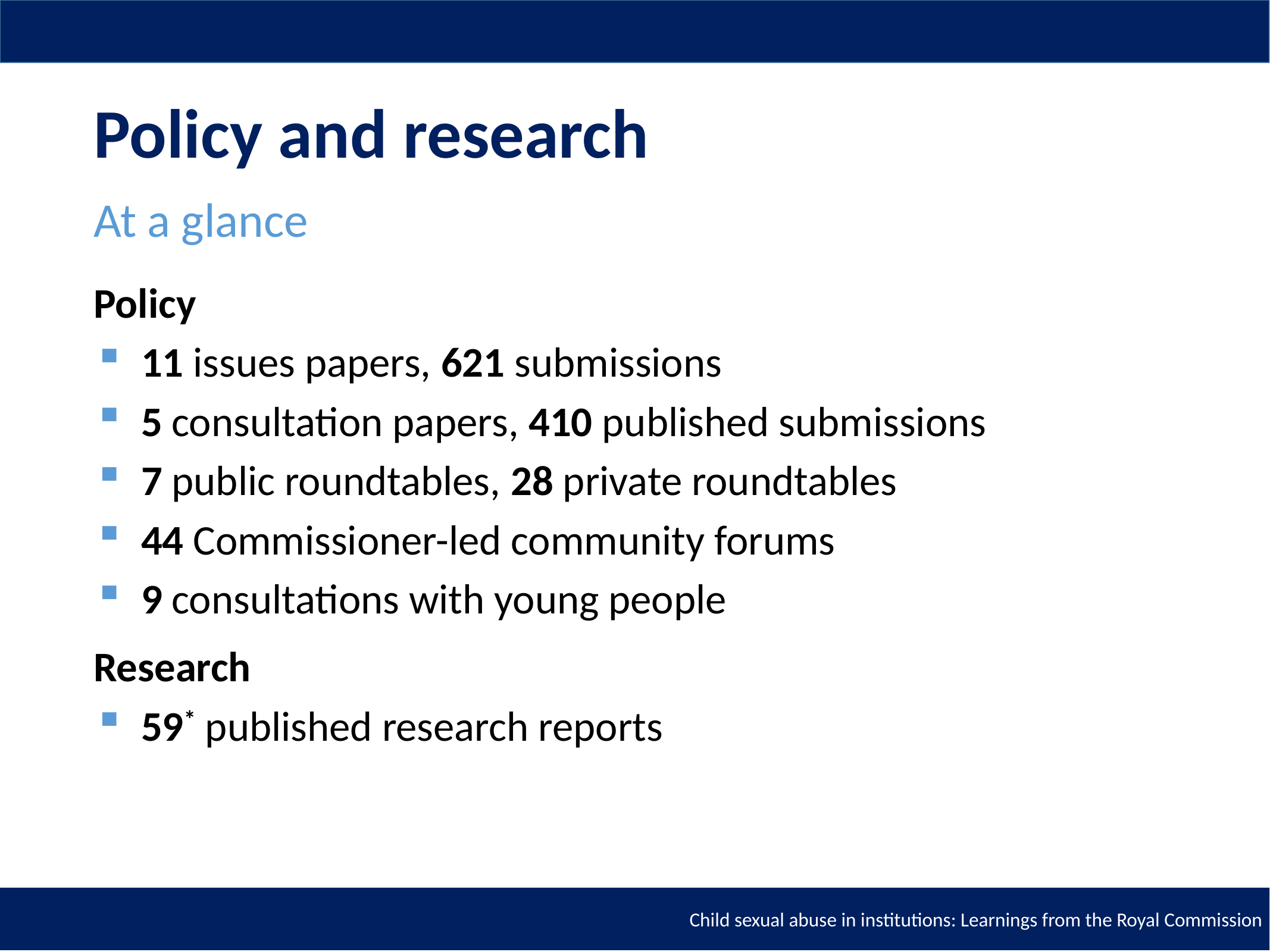

# Policy and research
At a glance
Policy
11 issues papers, 621 submissions
5 consultation papers, 410 published submissions
7 public roundtables, 28 private roundtables
44 Commissioner-led community forums
9 consultations with young people
Research
59* published research reports

Child sexual abuse in institutions: Learnings from the Royal Commission